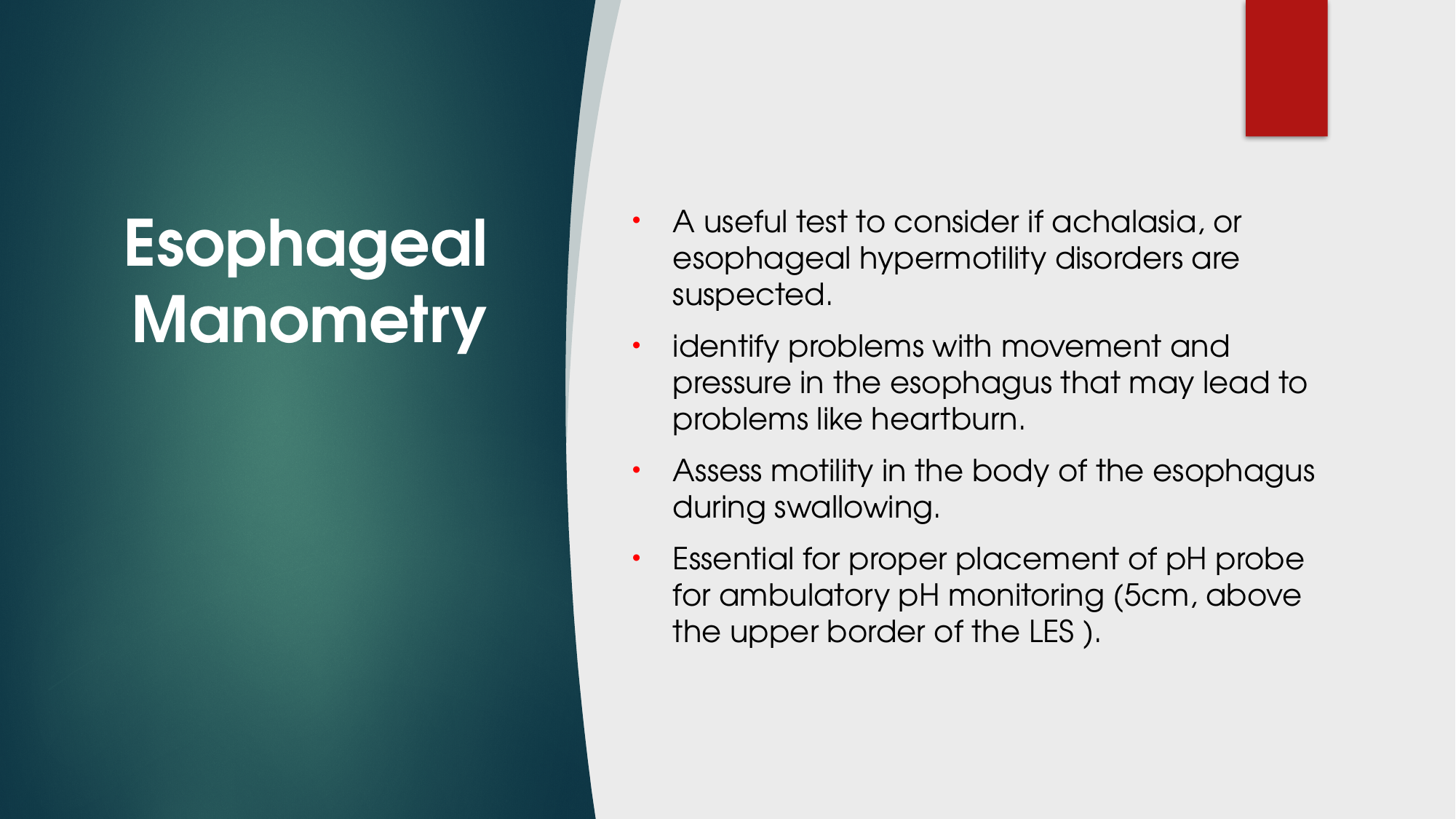

# Esophageal Manometry
A useful test to consider if achalasia, or esophageal hypermotility disorders are suspected.
identify problems with movement and pressure in the esophagus that may lead to problems like heartburn.
Assess motility in the body of the esophagus during swallowing.
Essential for proper placement of pH probe for ambulatory pH monitoring (5cm, above the upper border of the LES ).